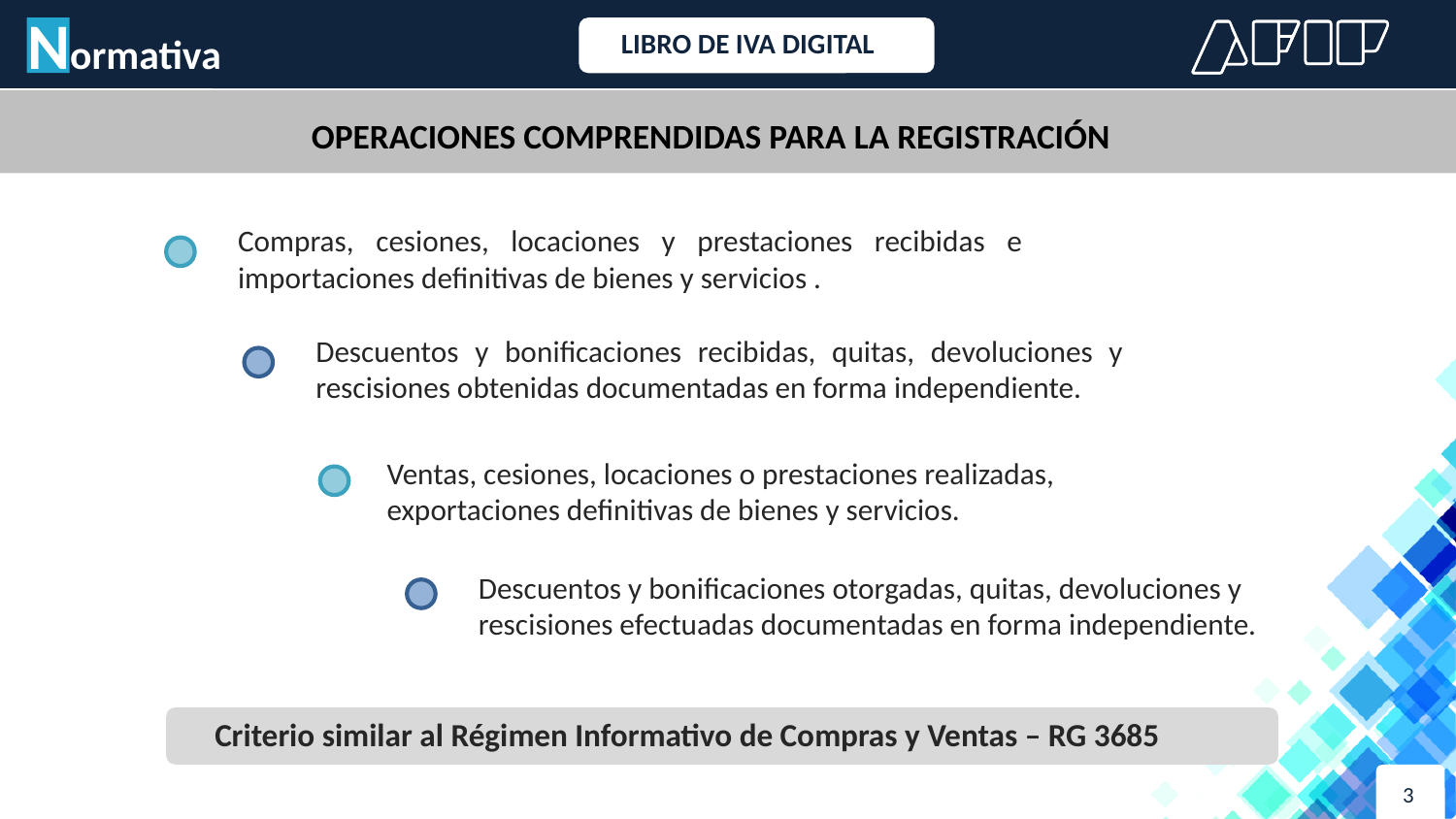

Normativa

LIBRO DE IVA DIGITAL

 OPERACIONES COMPRENDIDAS PARA LA REGISTRACIÓN
Compras, cesiones, locaciones y prestaciones recibidas e importaciones definitivas de bienes y servicios .

Descuentos y bonificaciones recibidas, quitas, devoluciones y rescisiones obtenidas documentadas en forma independiente.

Ventas, cesiones, locaciones o prestaciones realizadas, exportaciones definitivas de bienes y servicios.

Descuentos y bonificaciones otorgadas, quitas, devoluciones y rescisiones efectuadas documentadas en forma independiente.

Criterio similar al Régimen Informativo de Compras y Ventas – RG 3685